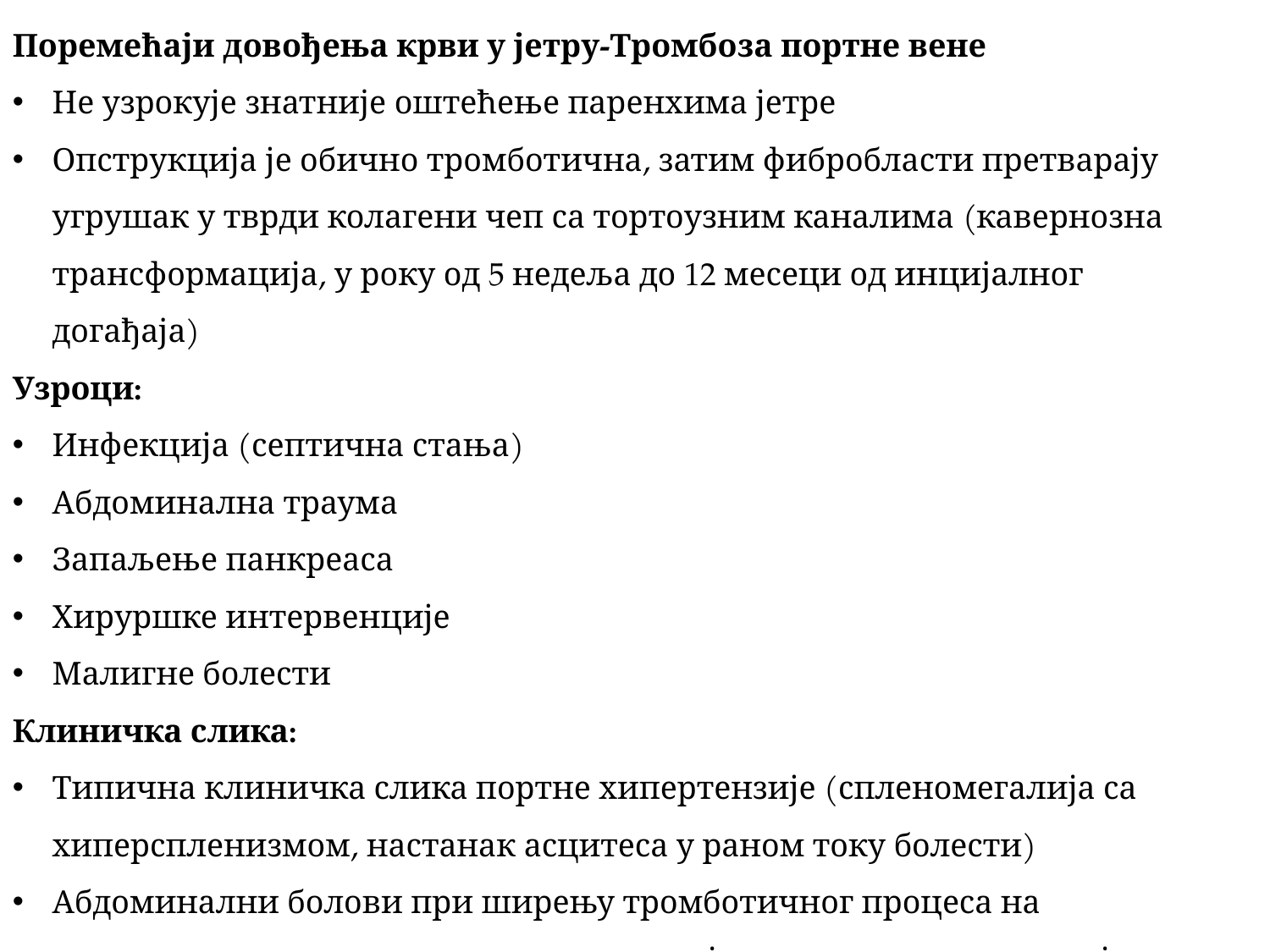

Поремећаји довођења крви у јетру-Тромбоза портне вене
Не узрокује знатније оштећење паренхима јетре
Опструкција је обично тромботична, затим фибробласти претварају угрушак у тврди колагени чеп са тортоузним каналима (кавернозна трансформација, у року од 5 недеља до 12 месеци од инцијалног догађаја)
Узроци:
Инфекција (септична стања)
Абдоминална траума
Запаљење панкреаса
Хируршке интервенције
Малигне болести
Клиничка слика:
Типична клиничка слика портне хипертензије (спленомегалија са хиперспленизмом, настанак асцитеса у раном току болести)
Абдоминални болови при ширењу тромботичног процеса на мезентеричне вене и последичног развоја интестиналне исхемије